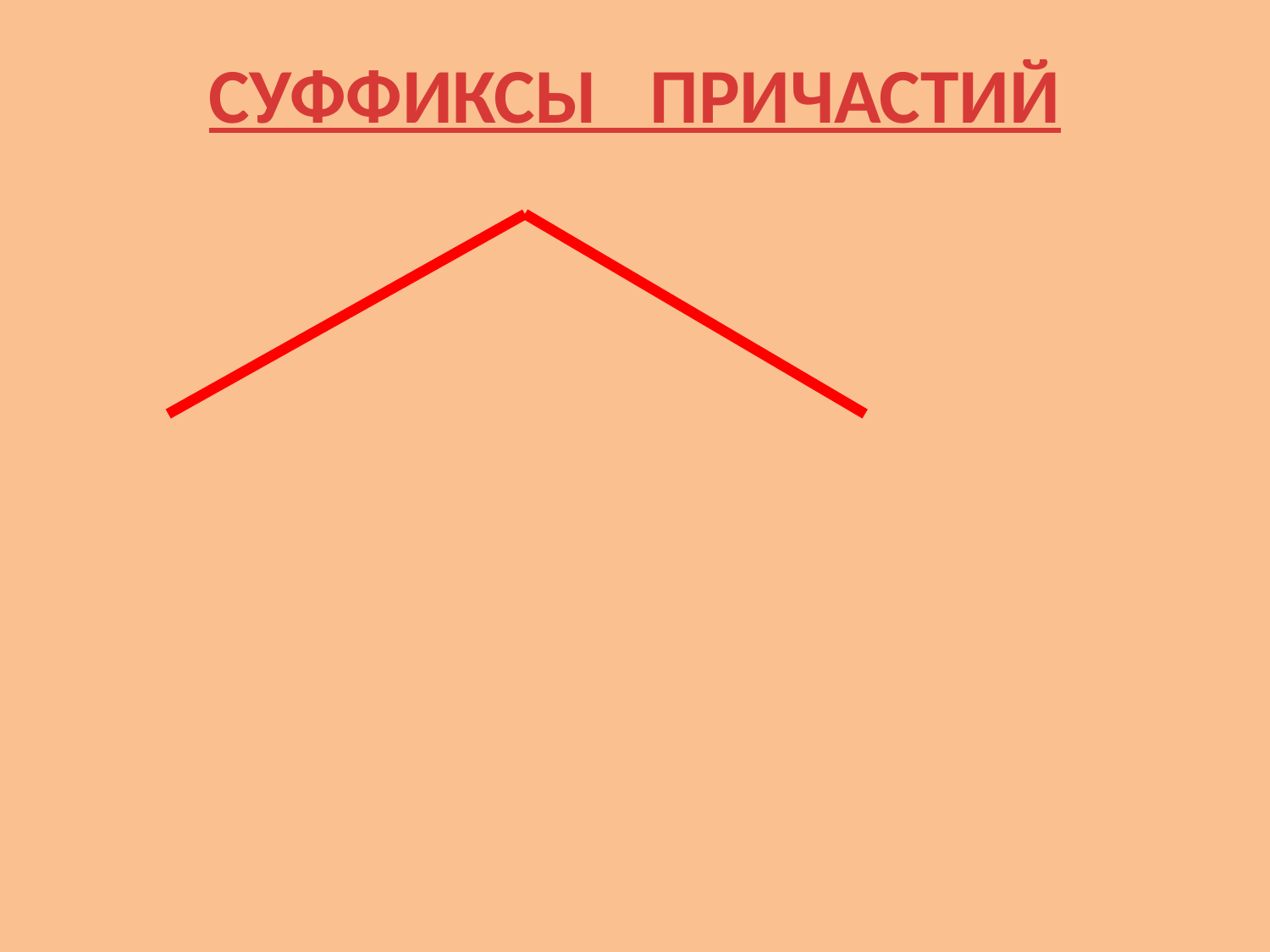

# СУФФИКСЫ   ПРИЧАСТИЙ

-ущ-(-ющ-), -ащ-(-ящ-),
-вш-, -ш-,
-ем-(-ом-), -им-,
-енн-,-нн-, -т-